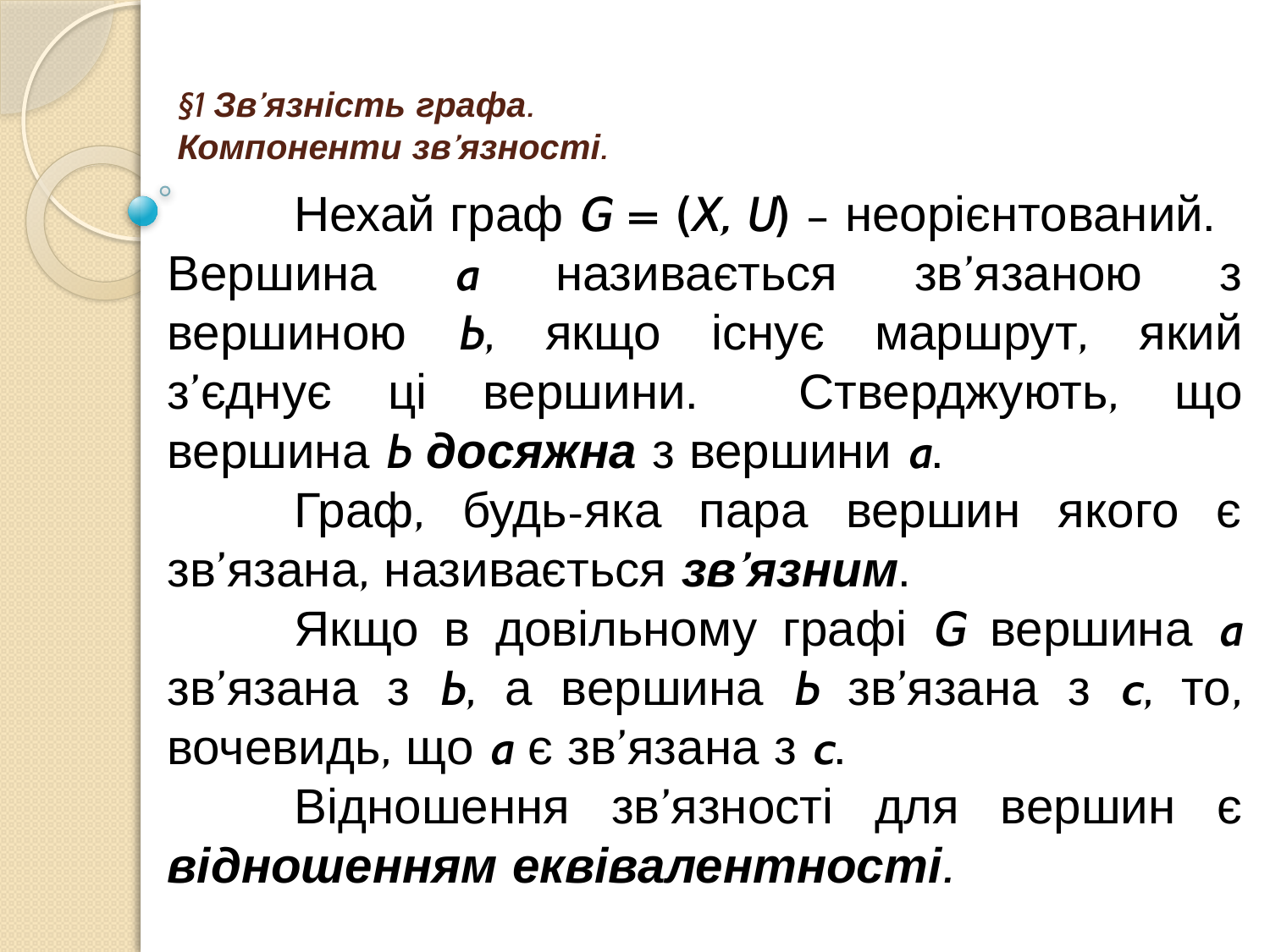

# §1 Зв’язність графа. Компоненти зв’язності.
	Нехай граф G = (X, U) – неорієнтований.
Вершина a називається зв’язаною з вершиною b, якщо існує маршрут, який з’єднує ці вершини. 	Стверджують, що вершина b досяжна з вершини a.
	Граф, будь-яка пара вершин якого є зв’язана, називається зв’язним.
	Якщо в довільному графі G вершина a зв’язана з b, а вершина b зв’язана з c, то, вочевидь, що a є зв’язана з c.
	Відношення зв’язності для вершин є відношенням еквівалентності.